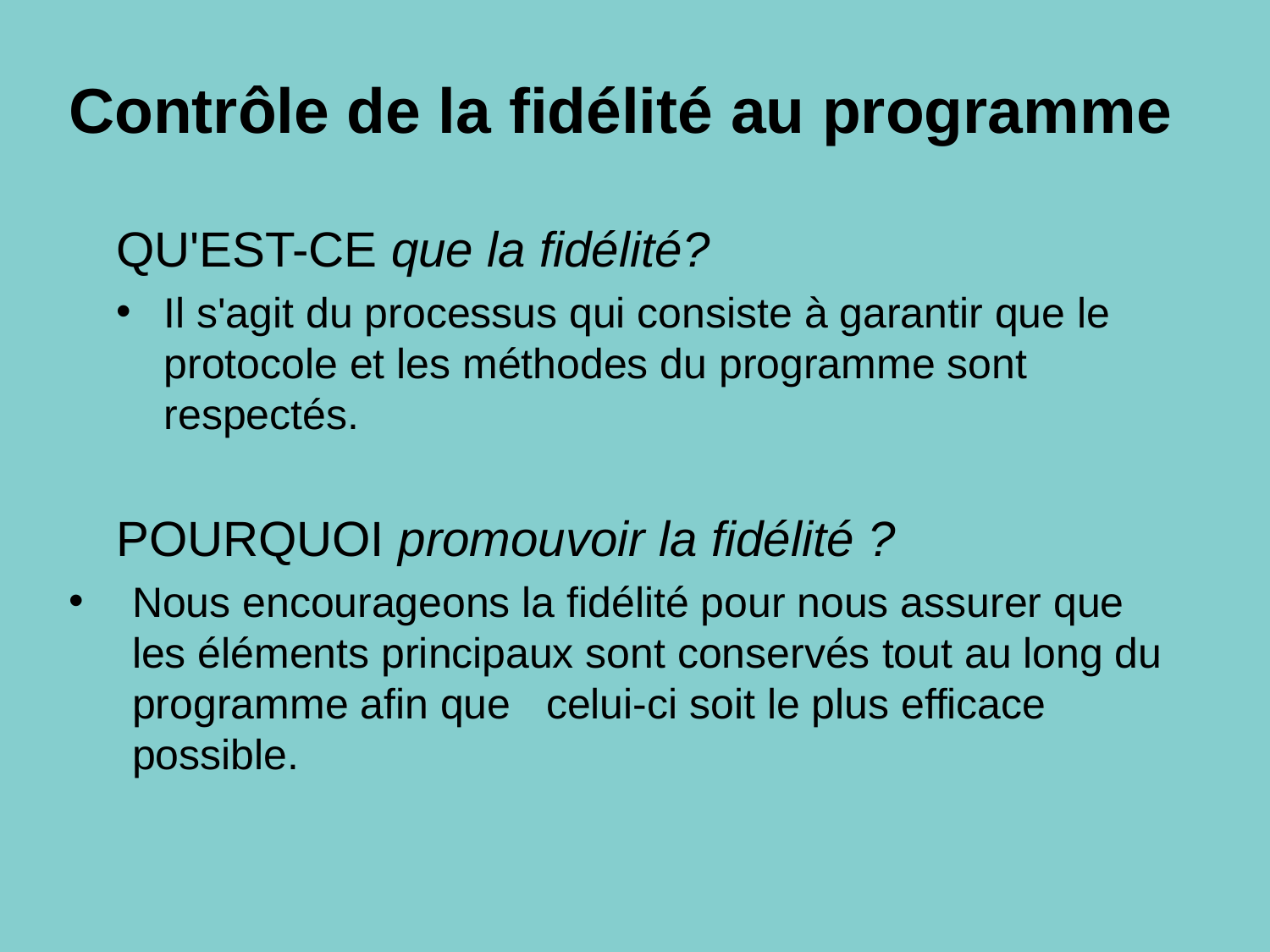

# Contrôle de la fidélité au programme
QU'EST-CE que la fidélité?
Il s'agit du processus qui consiste à garantir que le protocole et les méthodes du programme sont respectés.

POURQUOI promouvoir la fidélité ?
Nous encourageons la fidélité pour nous assurer que les éléments principaux sont conservés tout au long du programme afin que   celui-ci soit le plus efficace  possible.